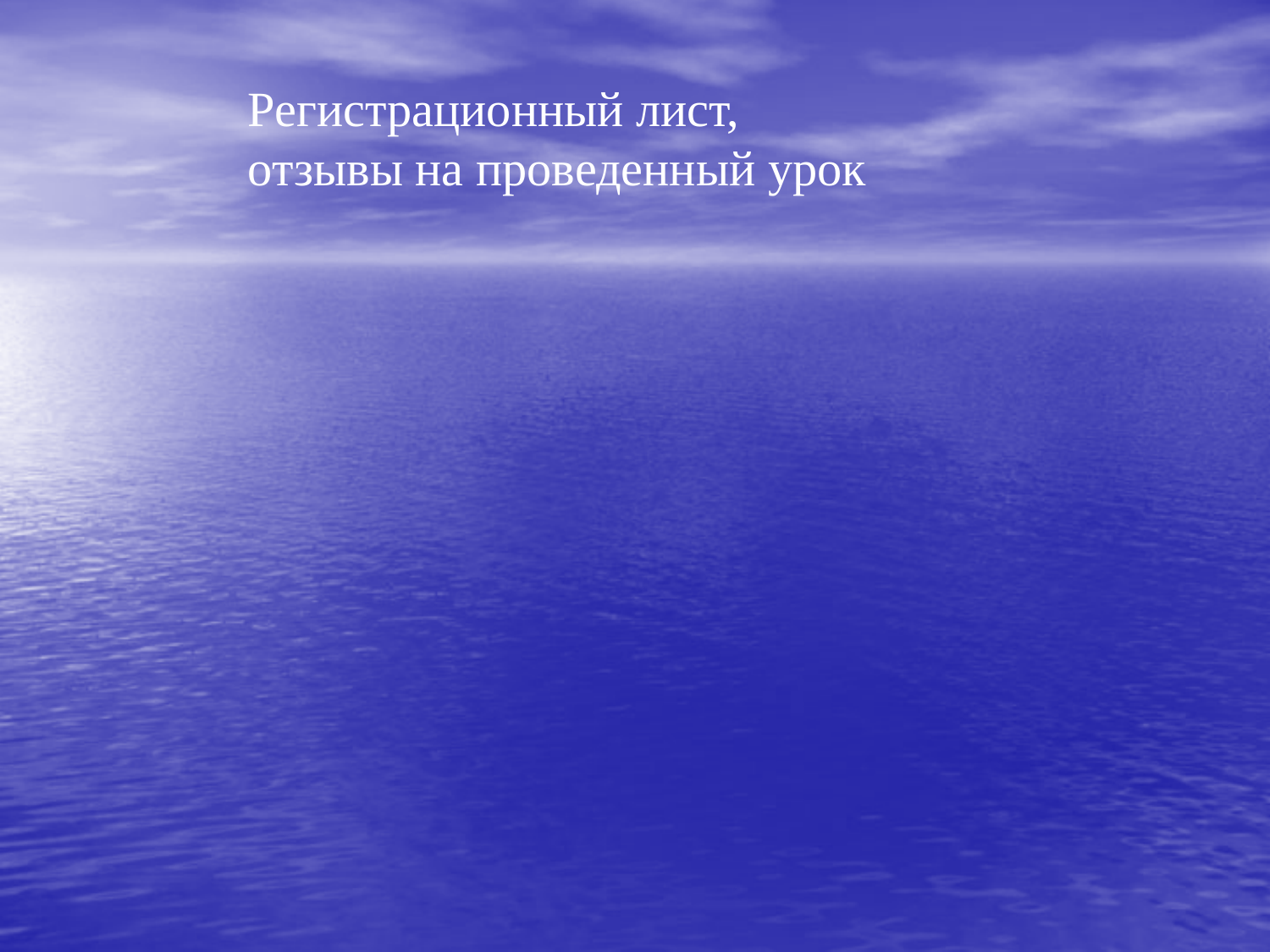

# Регистрационный лист, отзывы на проведенный урок